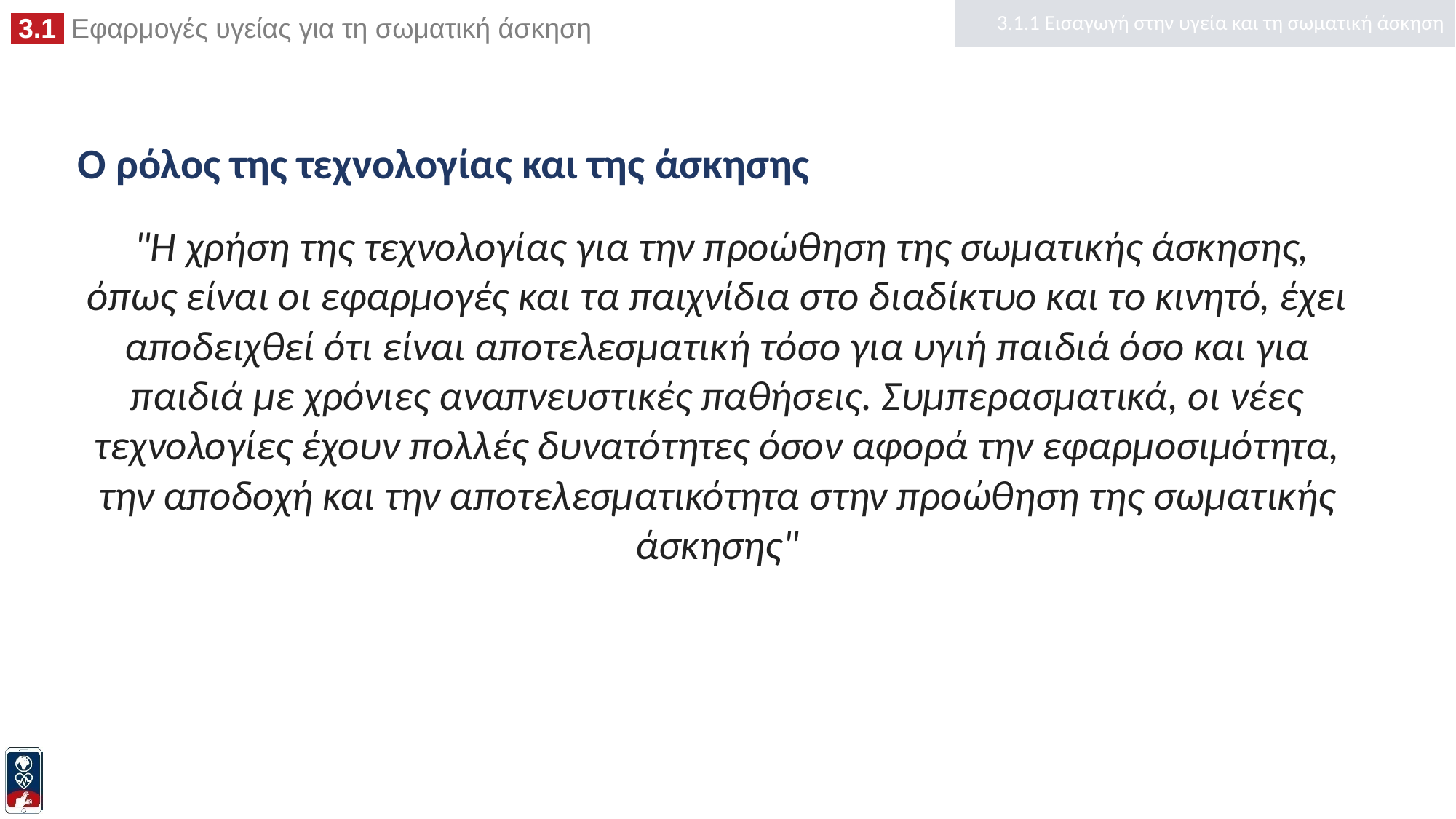

3.1.1 Εισαγωγή στην υγεία και τη σωματική άσκηση
# Ο ρόλος της τεχνολογίας και της άσκησης
 "Η χρήση της τεχνολογίας για την προώθηση της σωματικής άσκησης, όπως είναι οι εφαρμογές και τα παιχνίδια στο διαδίκτυο και το κινητό, έχει αποδειχθεί ότι είναι αποτελεσματική τόσο για υγιή παιδιά όσο και για παιδιά με χρόνιες αναπνευστικές παθήσεις. Συμπερασματικά, οι νέες τεχνολογίες έχουν πολλές δυνατότητες όσον αφορά την εφαρμοσιμότητα, την αποδοχή και την αποτελεσματικότητα στην προώθηση της σωματικής άσκησης"